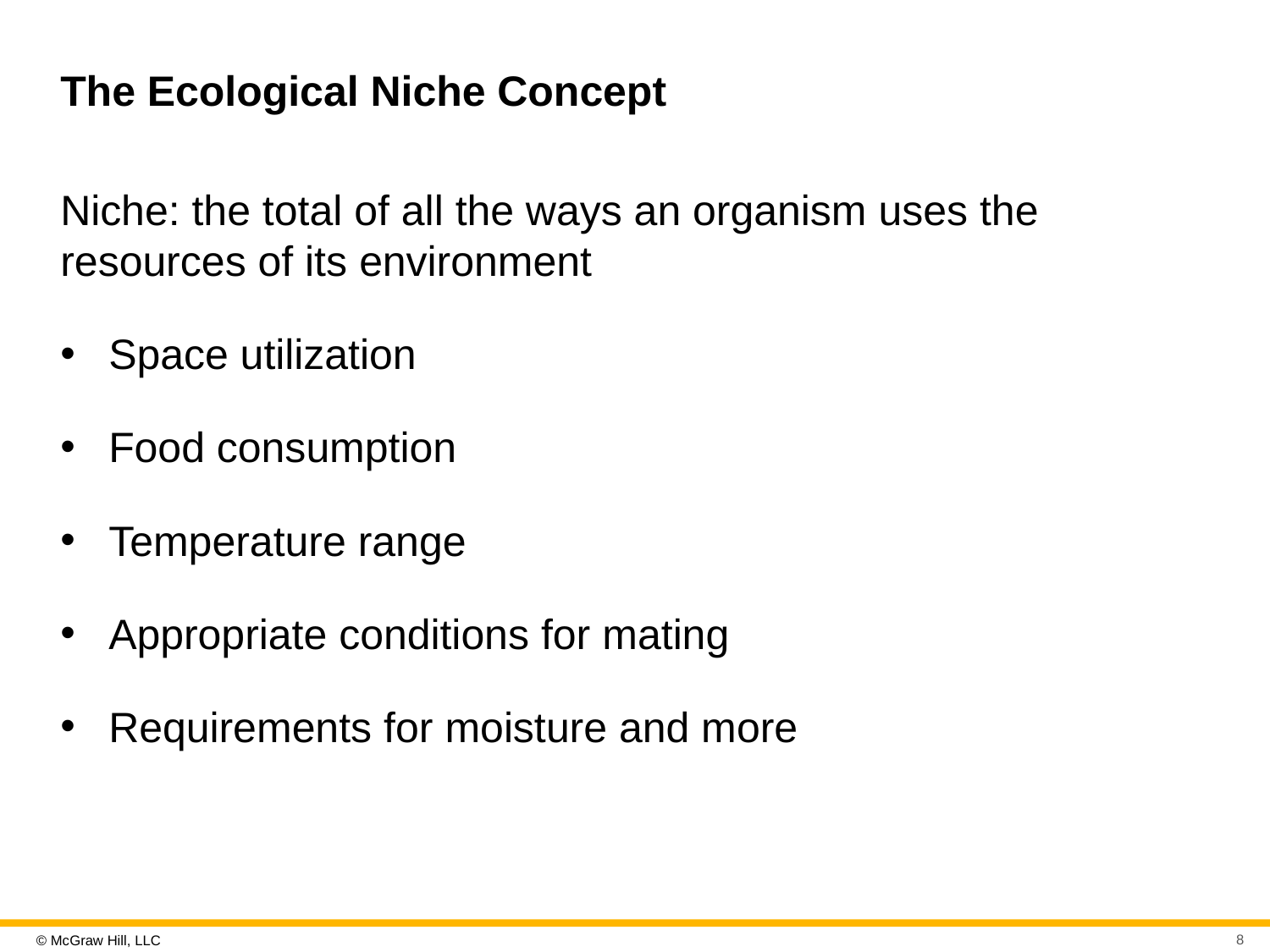

# The Ecological Niche Concept
Niche: the total of all the ways an organism uses the resources of its environment
Space utilization
Food consumption
Temperature range
Appropriate conditions for mating
Requirements for moisture and more
8